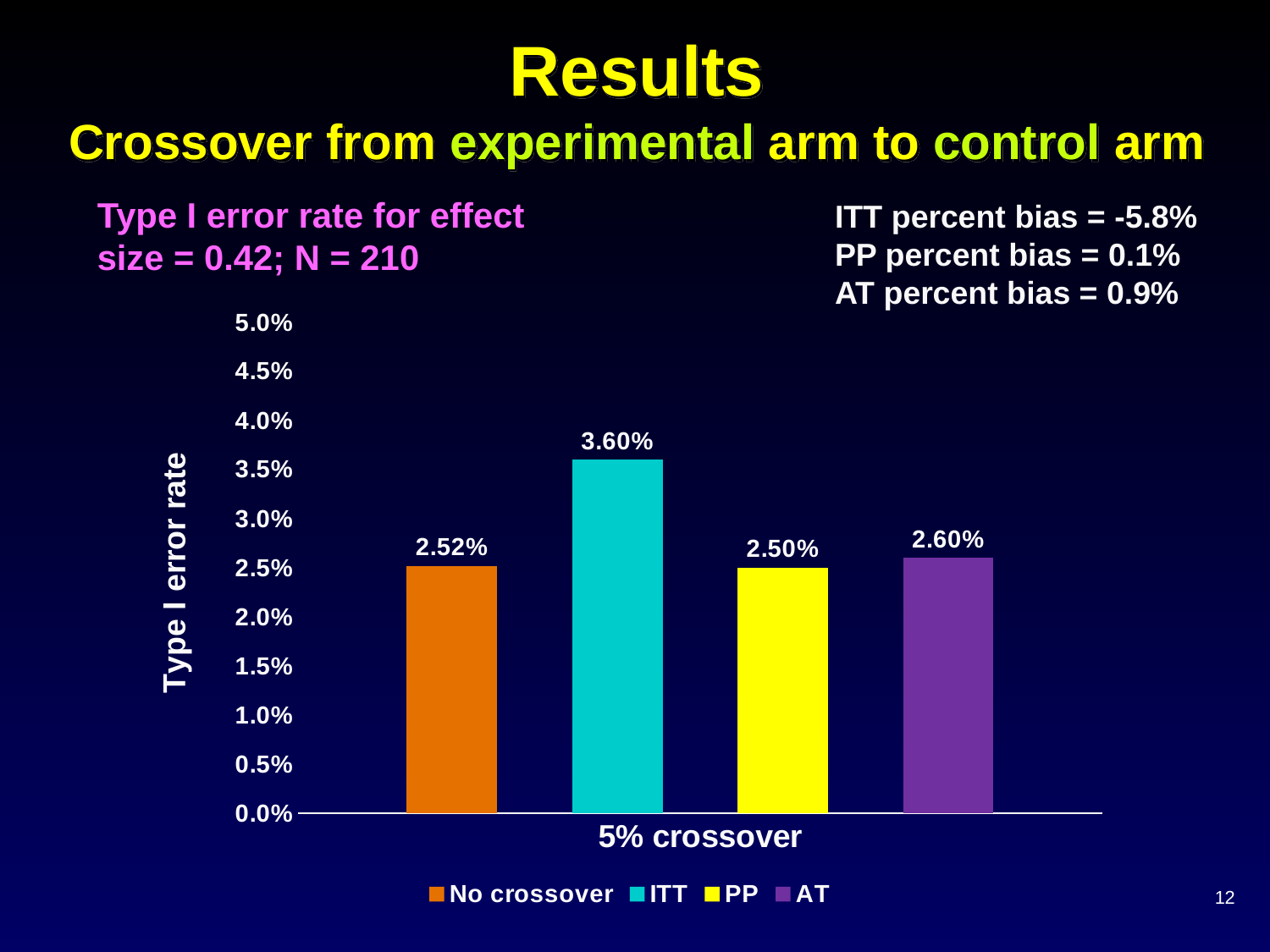

# Results Crossover from experimental arm to control arm
Type I error rate for effect size = 0.42; N = 210

ITT percent bias = -5.8%
PP percent bias = 0.1%
AT percent bias = 0.9%

### Chart

| Category | No crossover | ITT | PP | AT |
|---|---|---|---|---|
| 5% crossover | 0.0252 | 0.036 | 0.025 | 0.026 |
12